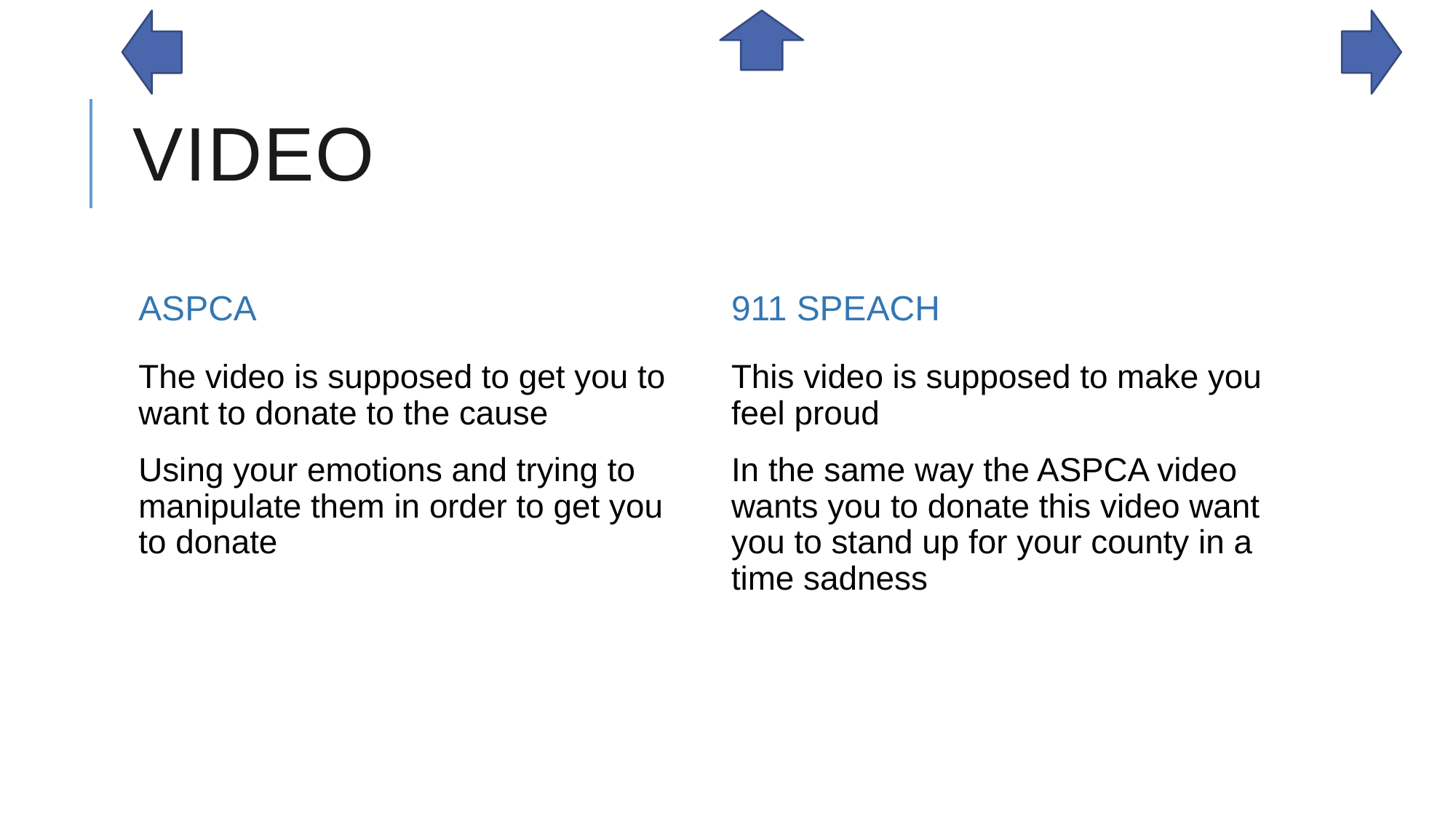

# VIDEO
ASPCA
911 SPEACH
The video is supposed to get you to want to donate to the cause
Using your emotions and trying to manipulate them in order to get you to donate

This video is supposed to make you feel proud
In the same way the ASPCA video wants you to donate this video want you to stand up for your county in a time sadness